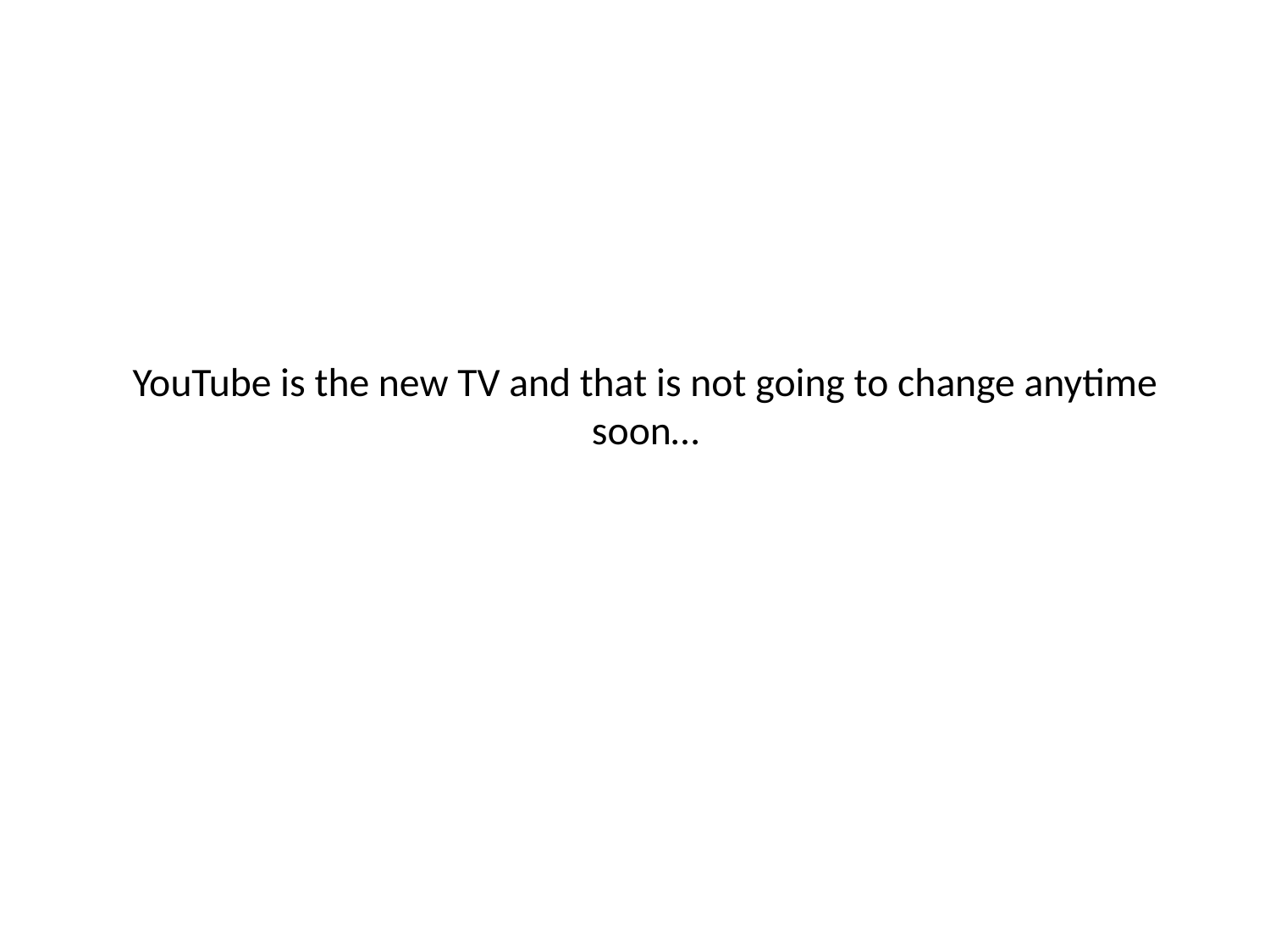

# YouTube is the new TV and that is not going to change anytime soon…